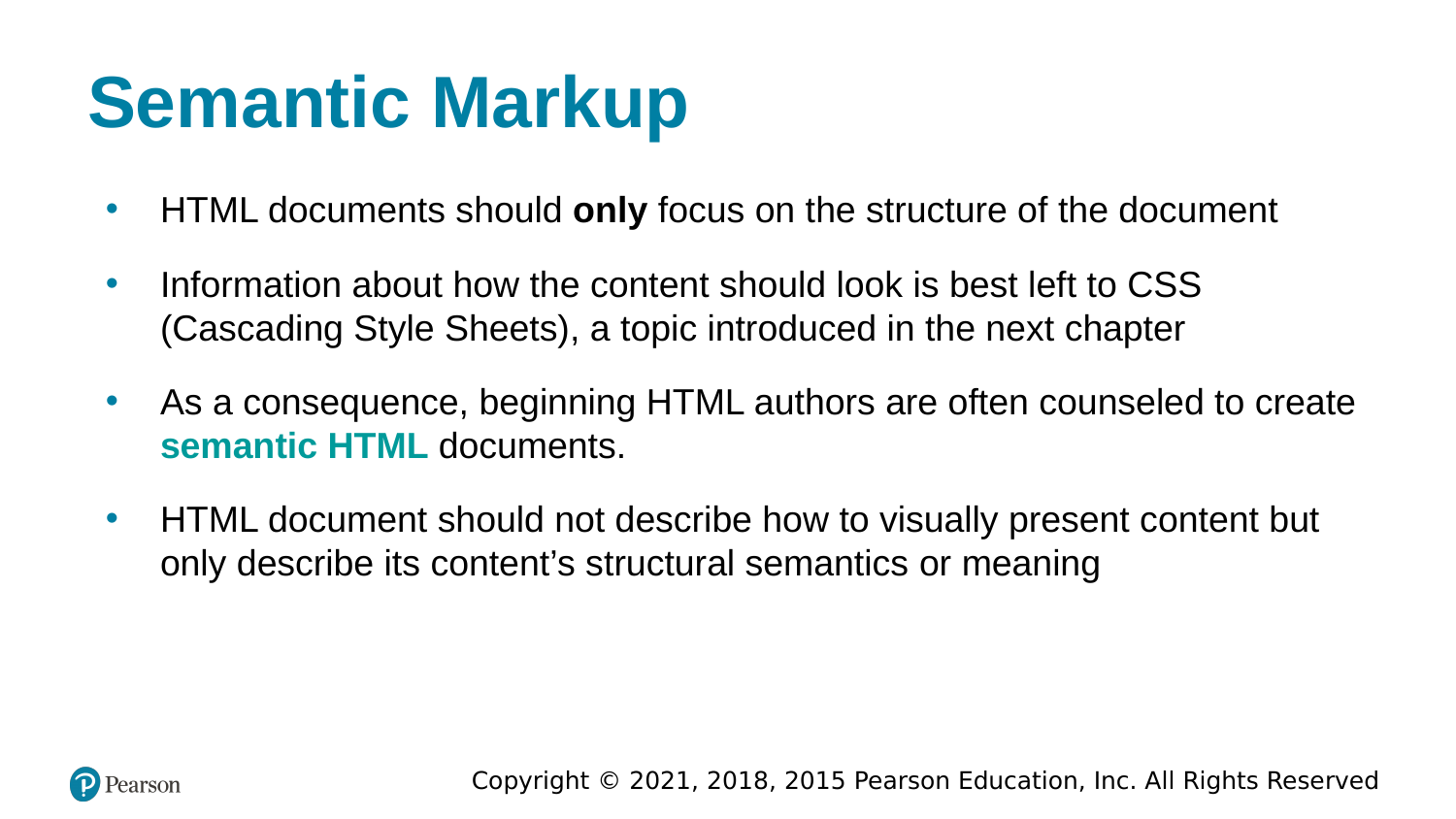

# Semantic Markup
HTML documents should only focus on the structure of the document
Information about how the content should look is best left to CSS (Cascading Style Sheets), a topic introduced in the next chapter
As a consequence, beginning HTML authors are often counseled to create semantic HTML documents.
HTML document should not describe how to visually present content but only describe its content’s structural semantics or meaning